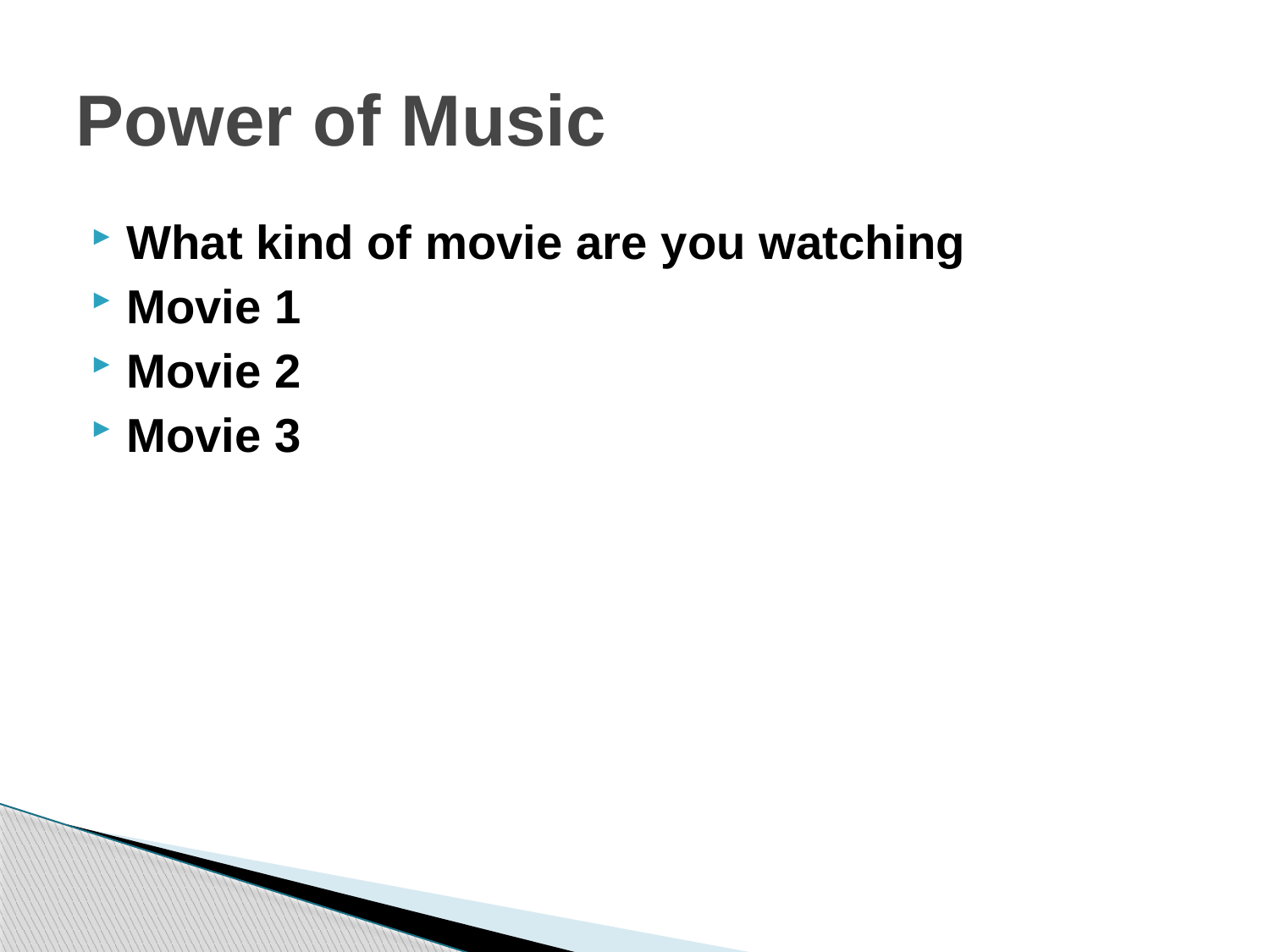

# Power of Music
What kind of movie are you watching
Movie 1
Movie 2
Movie 3